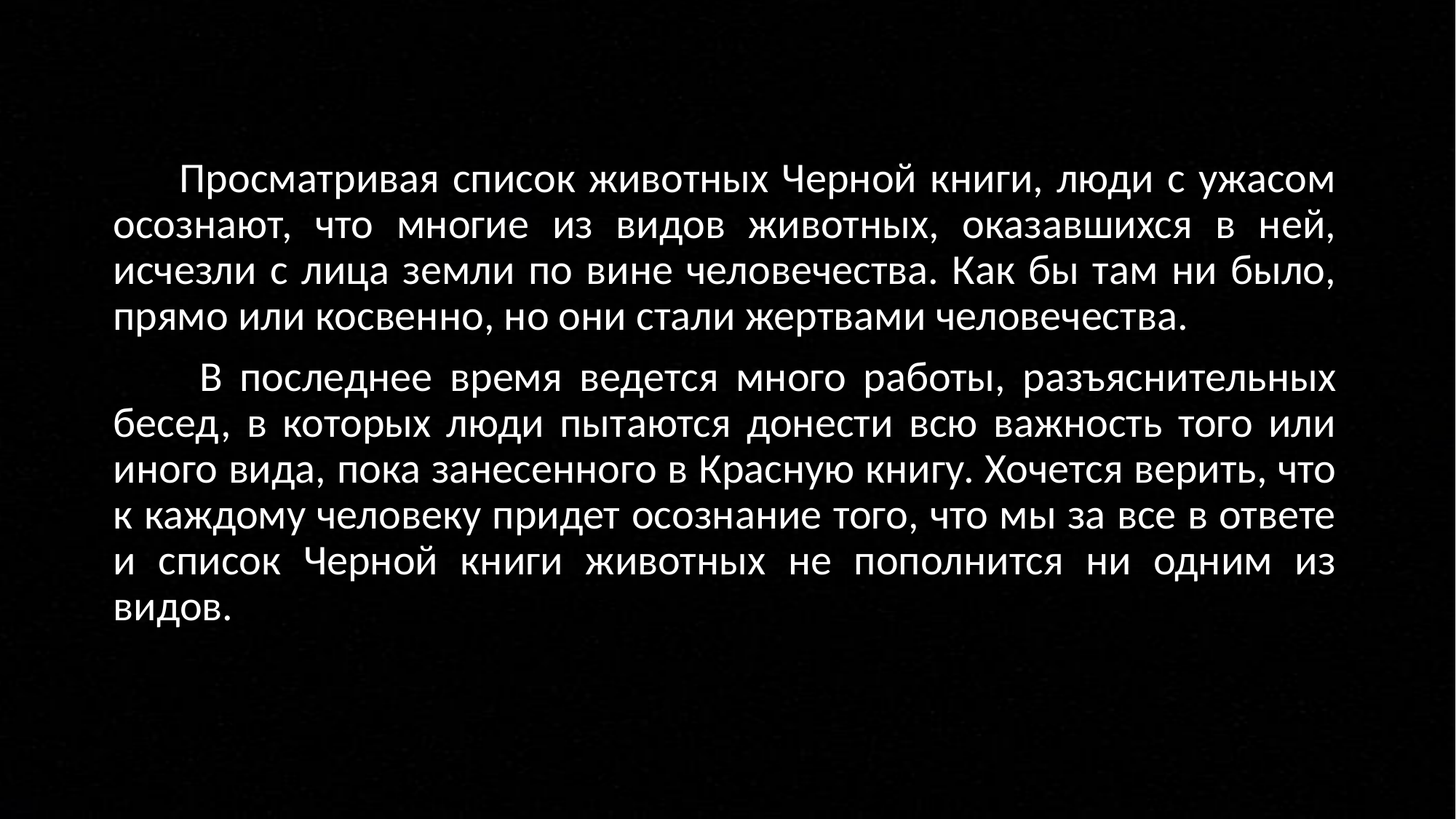

Просматривая список животных Черной книги, люди с ужасом осознают, что многие из видов животных, оказавшихся в ней, исчезли с лица земли по вине человечества. Как бы там ни было, прямо или косвенно, но они стали жертвами человечества.
     В последнее время ведется много работы, разъяснительных бесед, в которых люди пытаются донести всю важность того или иного вида, пока занесенного в Красную книгу. Хочется верить, что к каждому человеку придет осознание того, что мы за все в ответе и список Черной книги животных не пополнится ни одним из видов.